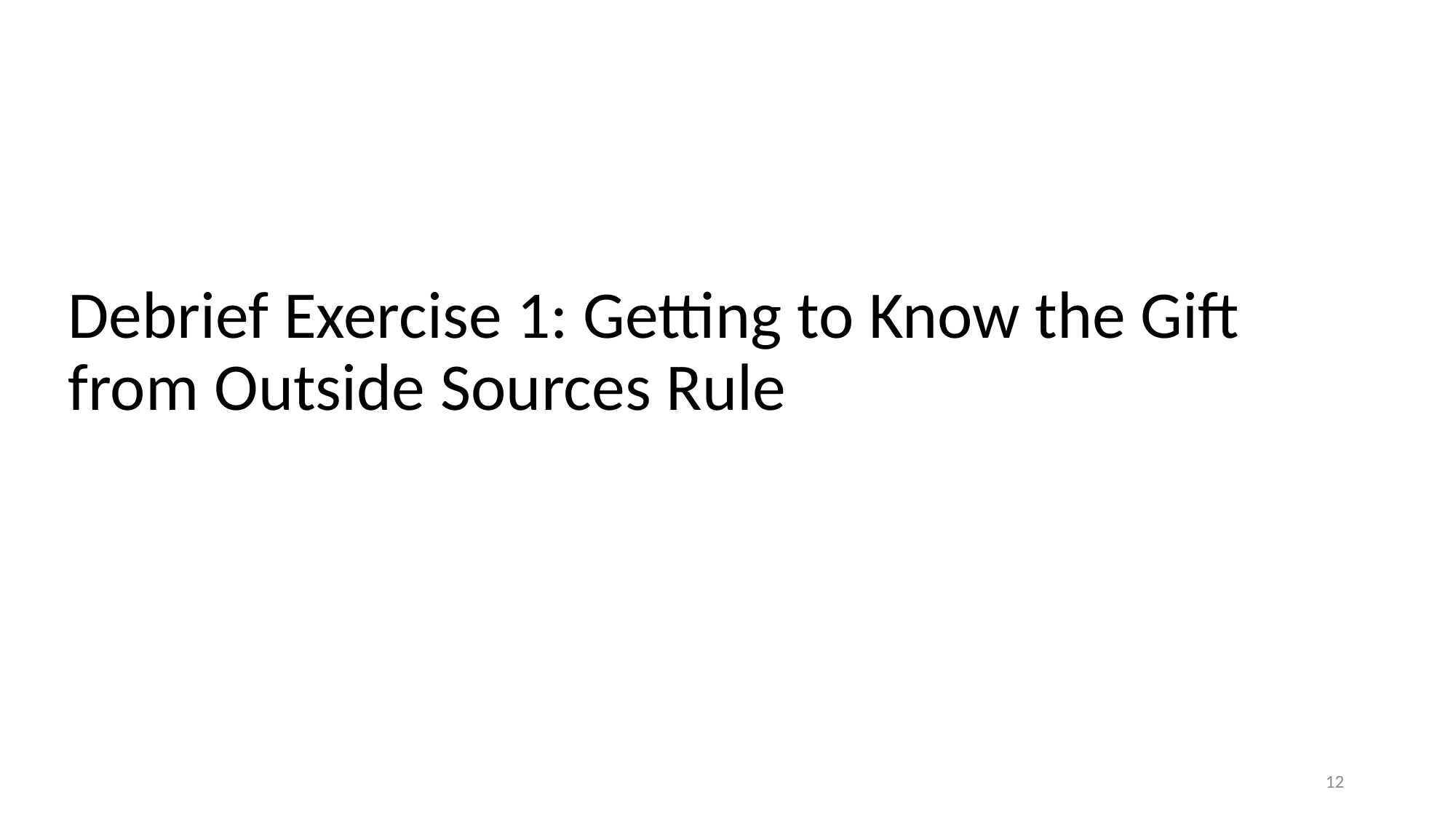

# Debrief Exercise 1: Getting to Know the Gift from Outside Sources Rule
12